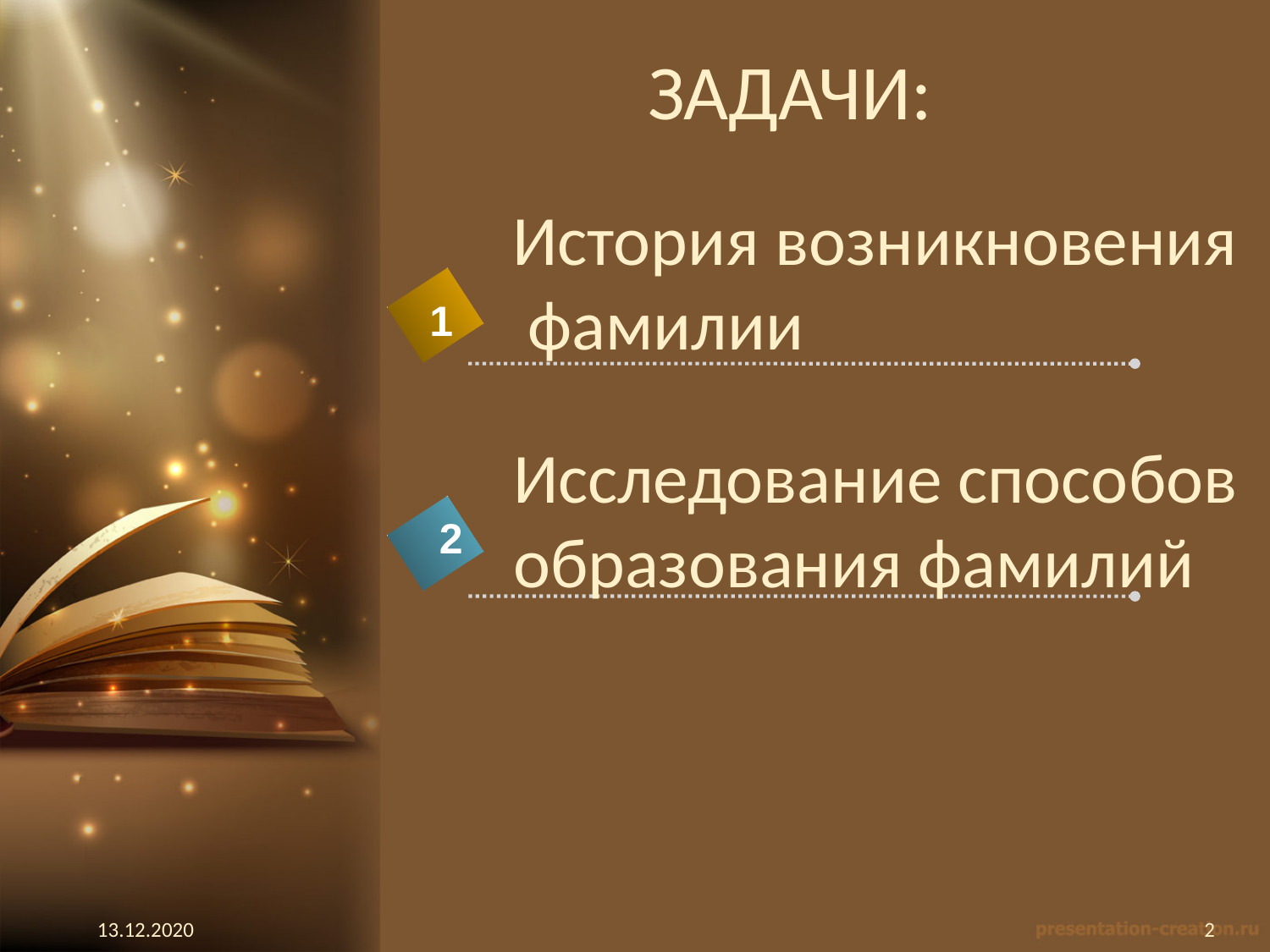

# ЗАДАЧИ:
История возникновения
 фамилии

1

Исследование способов
образования фамилий
2